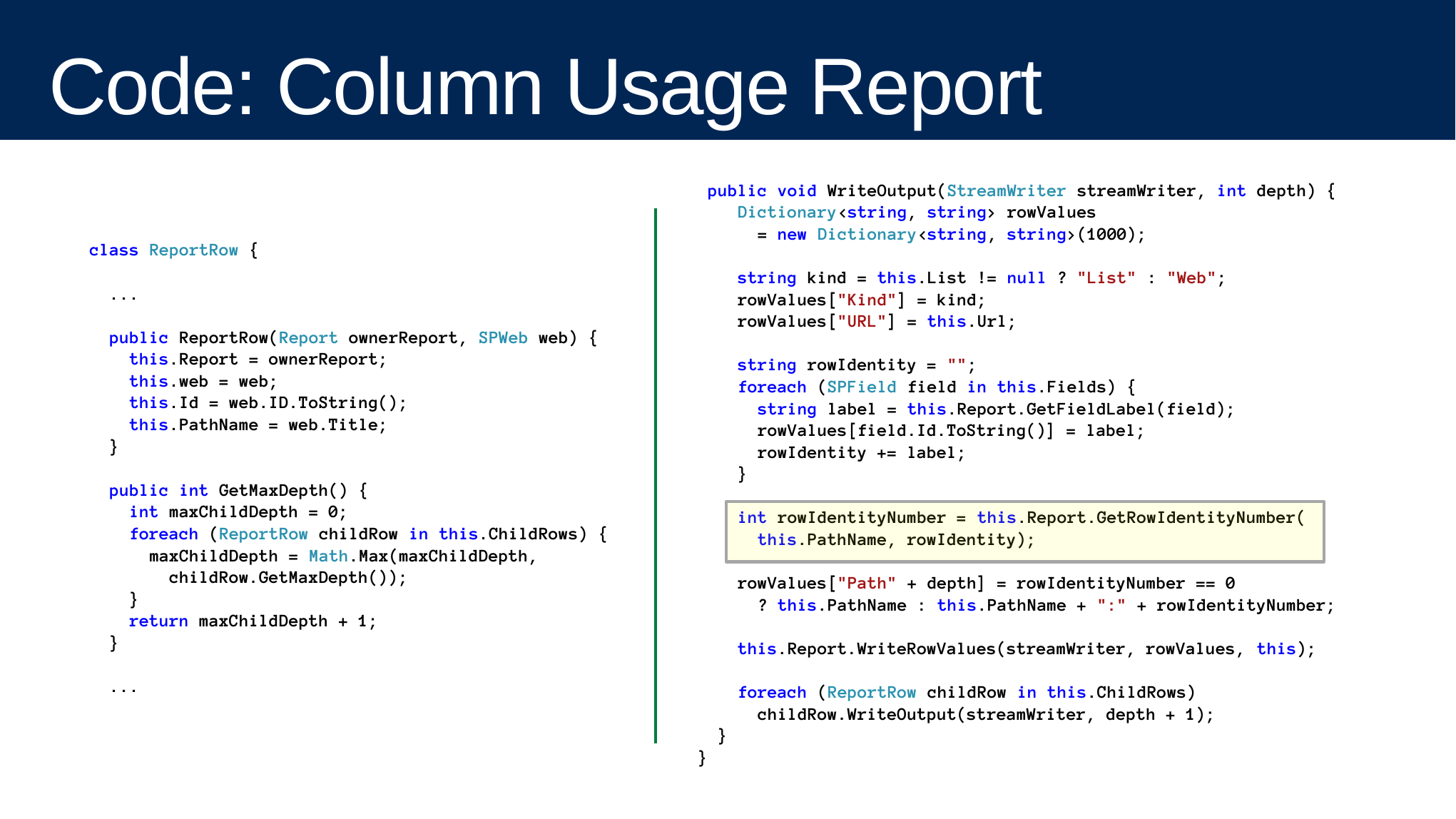

# Code: Column Usage Report

 public void WriteOutput(StreamWriter streamWriter, int depth) {
    Dictionary<string, string> rowValues
      = new Dictionary<string, string>(1000);

    string kind = this.List != null ? "List" : "Web";
    rowValues["Kind"] = kind;
    rowValues["URL"] = this.Url;

    string rowIdentity = "";
    foreach (SPField field in this.Fields) {
      string label = this.Report.GetFieldLabel(field);
      rowValues[field.Id.ToString()] = label;
      rowIdentity += label;
    }

    int rowIdentityNumber = this.Report.GetRowIdentityNumber(
      this.PathName, rowIdentity);

    rowValues["Path" + depth] = rowIdentityNumber == 0
      ? this.PathName : this.PathName + ":" + rowIdentityNumber;

    this.Report.WriteRowValues(streamWriter, rowValues, this);

    foreach (ReportRow childRow in this.ChildRows)
      childRow.WriteOutput(streamWriter, depth + 1);
  }
}
class ReportRow {

  ...

  public ReportRow(Report ownerReport, SPWeb web) {
    this.Report = ownerReport;
    this.web = web;
    this.Id = web.ID.ToString();
    this.PathName = web.Title;
  }

  public int GetMaxDepth() {
    int maxChildDepth = 0;
    foreach (ReportRow childRow in this.ChildRows) {
      maxChildDepth = Math.Max(maxChildDepth,
        childRow.GetMaxDepth());
    }
    return maxChildDepth + 1;
  }

  ...